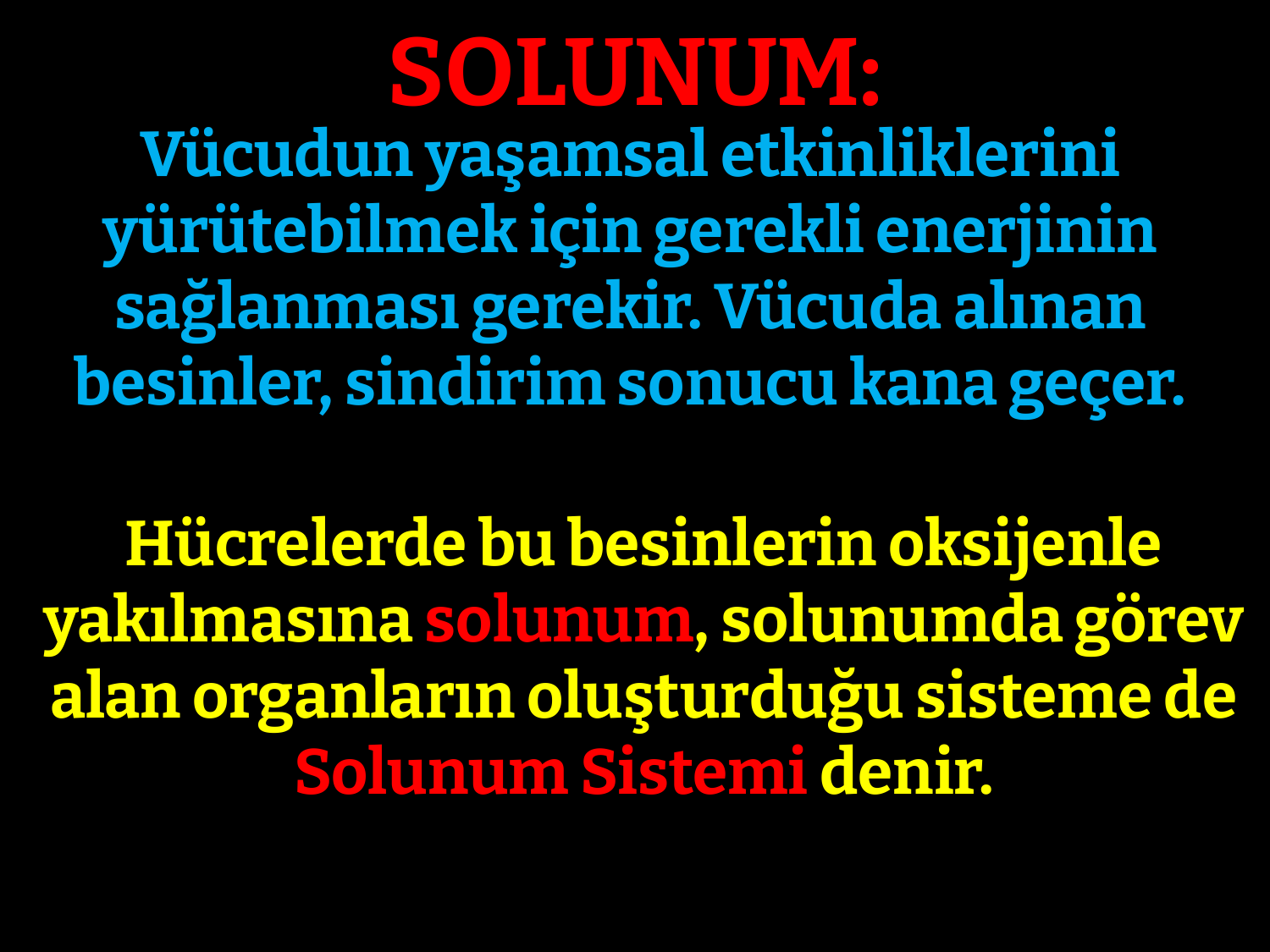

SOLUNUM:
Vücudun yaşamsal etkinliklerini yürütebilmek için gerekli enerjinin sağlanması gerekir. Vücuda alınan besinler, sindirim sonucu kana geçer.

#
Hücrelerde bu besinlerin oksijenle yakılmasına solunum, solunumda görev alan organların oluşturduğu sisteme de Solunum Sistemi denir.